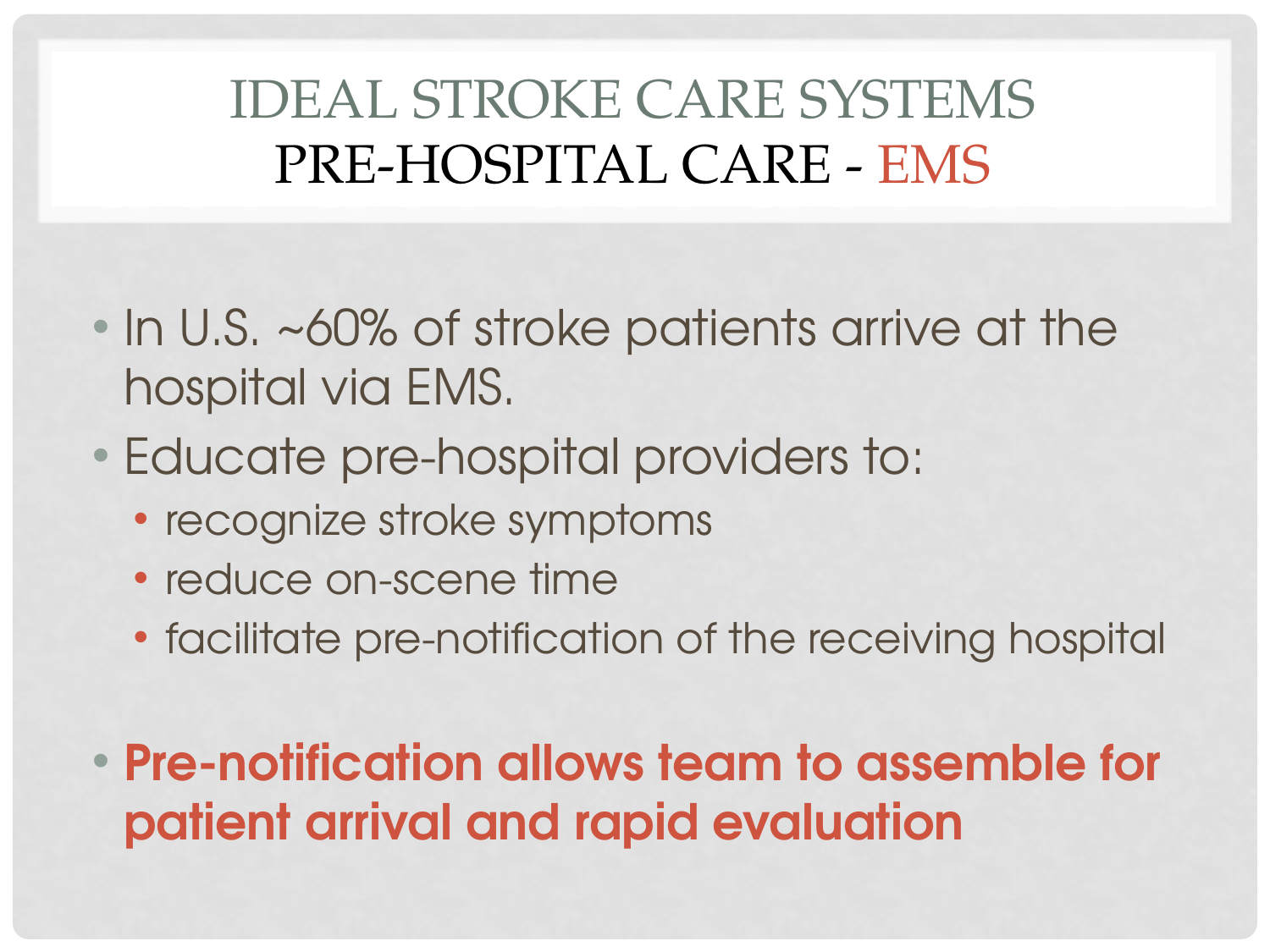

# Ideal stroke care systems Pre-Hospital care - EMS

In U.S. ~60% of stroke patients arrive at the hospital via EMS.
Educate pre-hospital providers to:
recognize stroke symptoms
reduce on-scene time
facilitate pre-notification of the receiving hospital

Pre-notification allows team to assemble for patient arrival and rapid evaluation